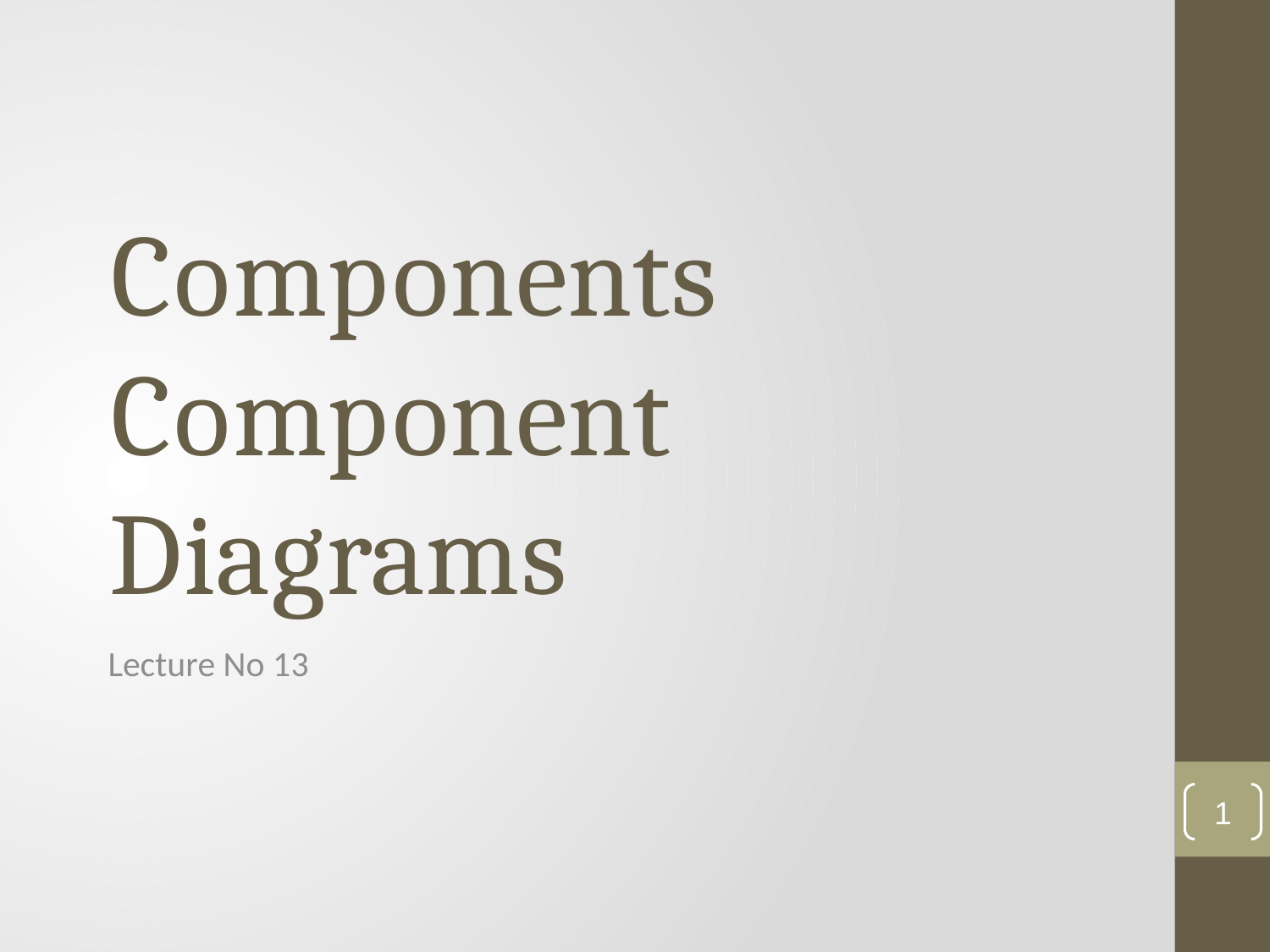

# Components Component Diagrams
Lecture No 13
1